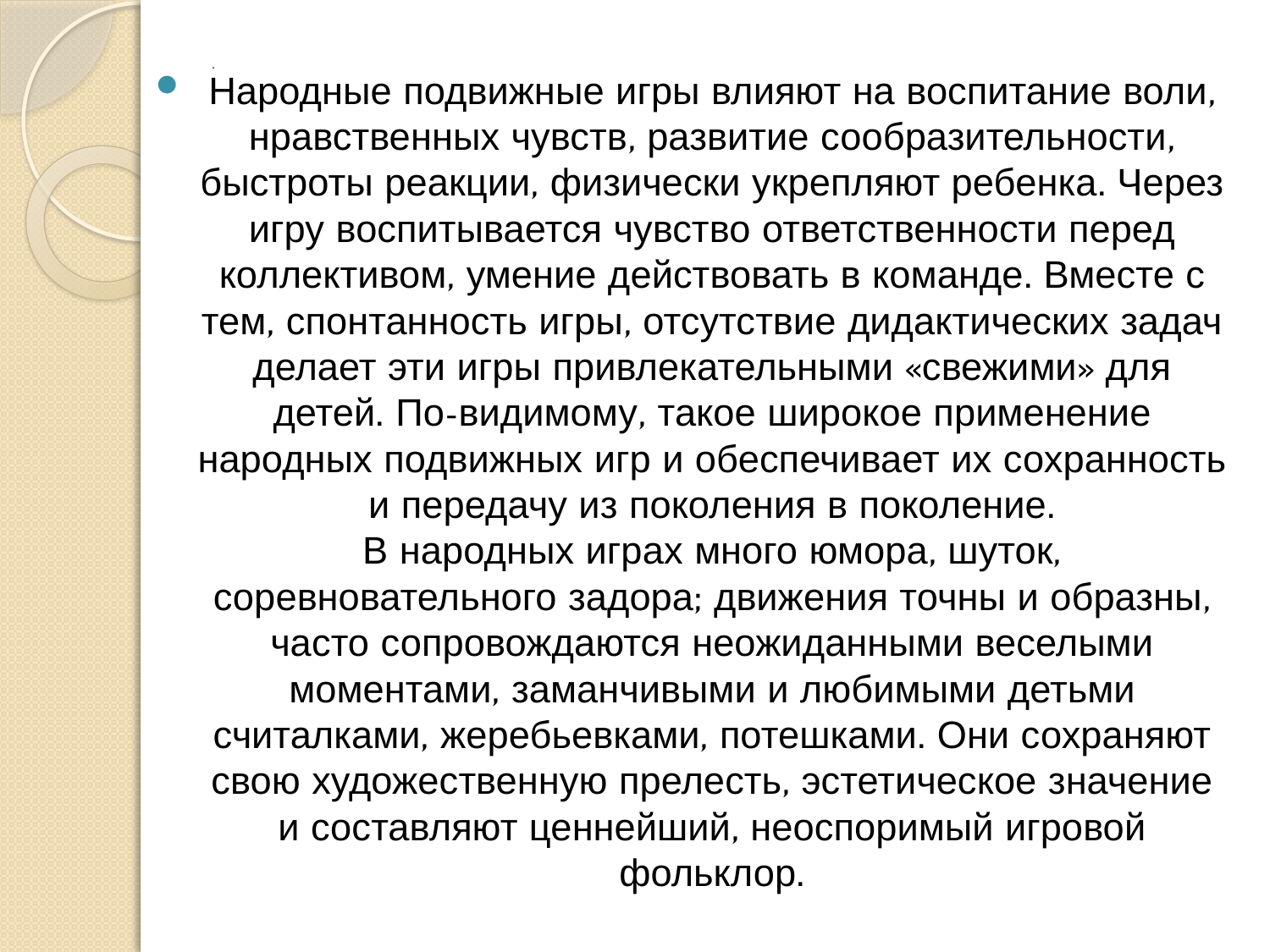

# .
Народные подвижные игры влияют на воспитание воли, нравственных чувств, развитие сообразительности, быстроты реакции, физически укрепляют ребенка. Через игру воспитывается чувство ответственности перед коллективом, умение действовать в команде. Вместе с тем, спонтанность игры, отсутствие дидактических задач делает эти игры привлекательными «свежими» для детей. По-видимому, такое широкое применение народных подвижных игр и обеспечивает их сохранность и передачу из поколения в поколение.
В народных играх много юмора, шуток, соревновательного задора; движения точны и образны, часто сопровождаются неожиданными веселыми моментами, заманчивыми и любимыми детьми считалками, жеребьевками, потешками. Они сохраняют свою художественную прелесть, эстетическое значение и составляют ценнейший, неоспоримый игровой фольклор.